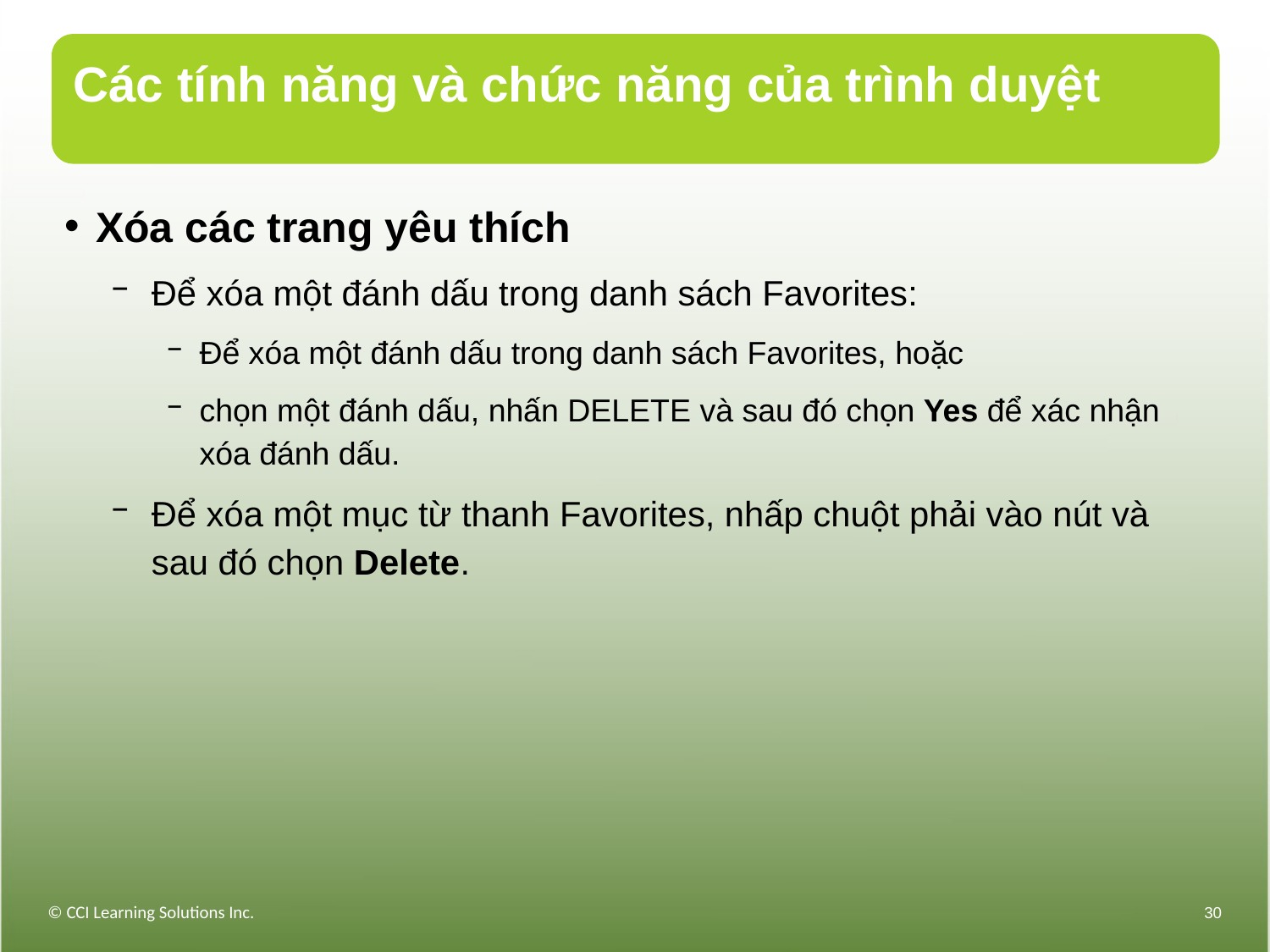

# Các tính năng và chức năng của trình duyệt
Xóa các trang yêu thích
Để xóa một đánh dấu trong danh sách Favorites:
Để xóa một đánh dấu trong danh sách Favorites, hoặc
chọn một đánh dấu, nhấn DELETE và sau đó chọn Yes để xác nhận xóa đánh dấu.
Để xóa một mục từ thanh Favorites, nhấp chuột phải vào nút và sau đó chọn Delete.

© CCI Learning Solutions Inc.
30